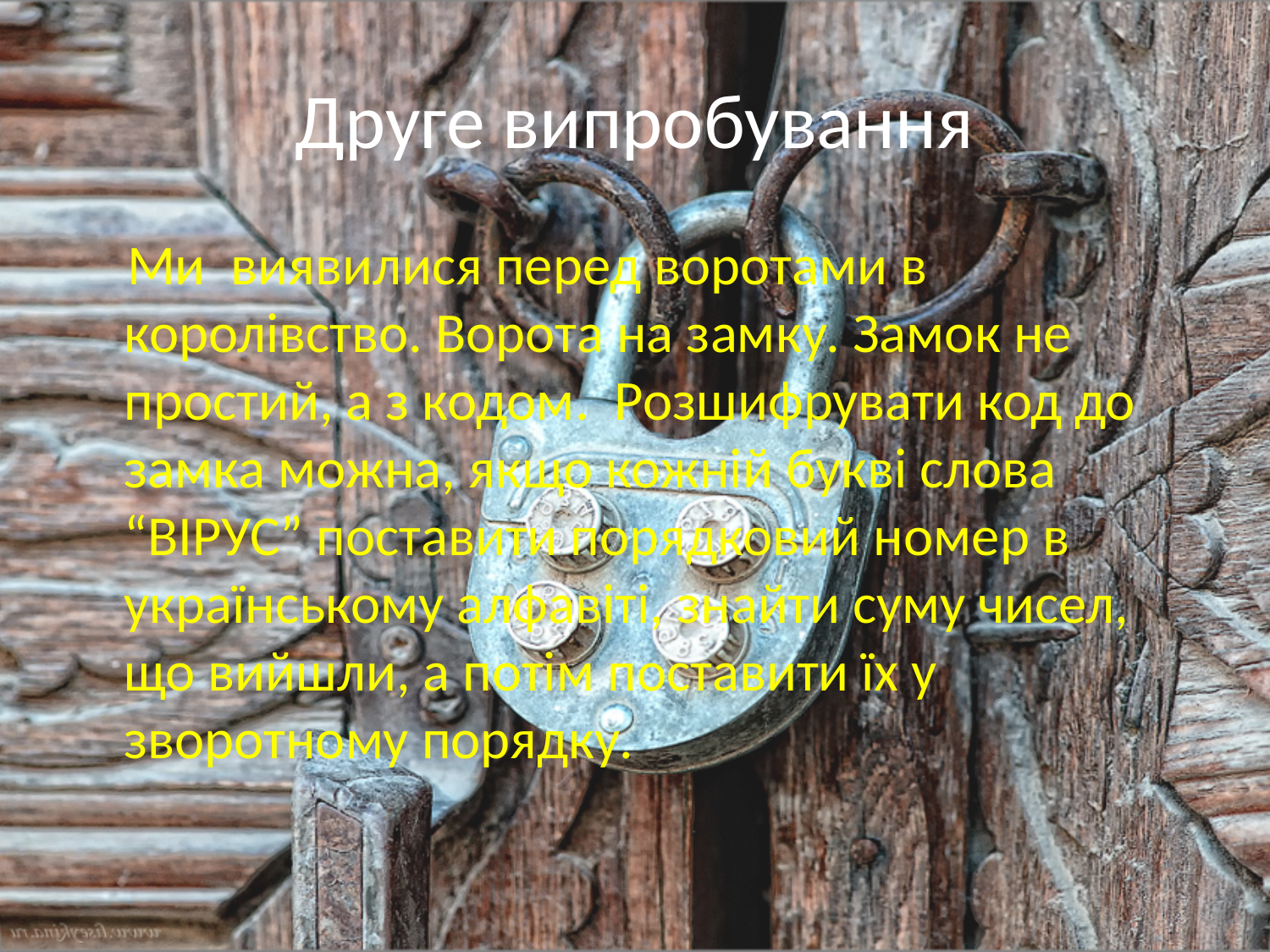

# Друге випробування
    Ми  виявилися перед воротами в королівство. Ворота на замку. Замок не  простий, а з кодом.  Розшифрувати код до замка можна, якщо кожній букві слова “ВІРУС” поставити порядковий номер в українському алфавіті, знайти суму чисел, що вийшли, а потім поставити їх у зворотному порядку.